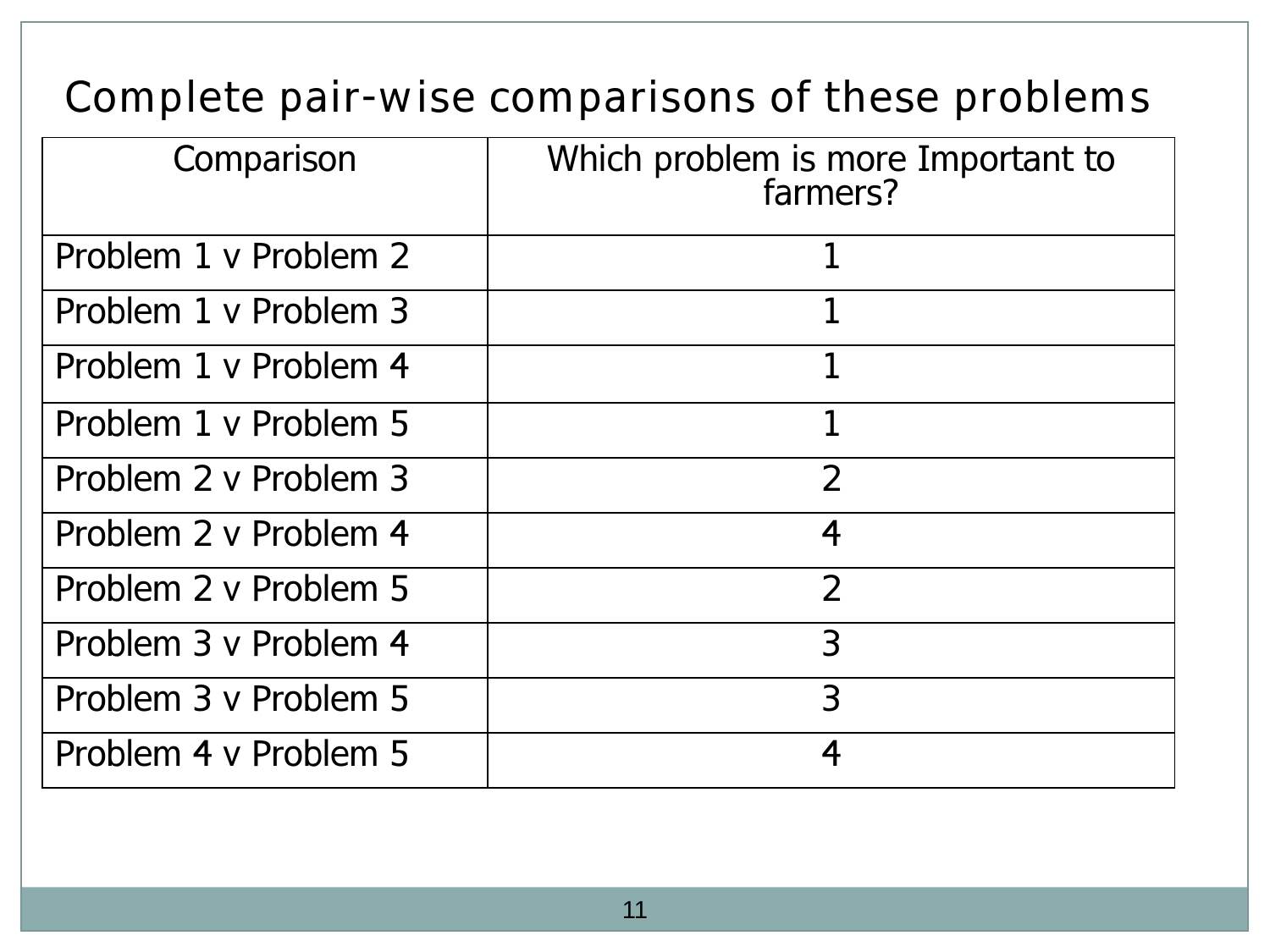

Complete pair-wise comparisons of these problems
| Comparison | Which problem is more Important to farmers? |
| --- | --- |
| Problem 1 v Problem 2 | 1 |
| Problem 1 v Problem 3 | 1 |
| Problem 1 v Problem 4 | 1 |
| Problem 1 v Problem 5 | 1 |
| Problem 2 v Problem 3 | 2 |
| Problem 2 v Problem 4 | 4 |
| Problem 2 v Problem 5 | 2 |
| Problem 3 v Problem 4 | 3 |
| Problem 3 v Problem 5 | 3 |
| Problem 4 v Problem 5 | 4 |
11